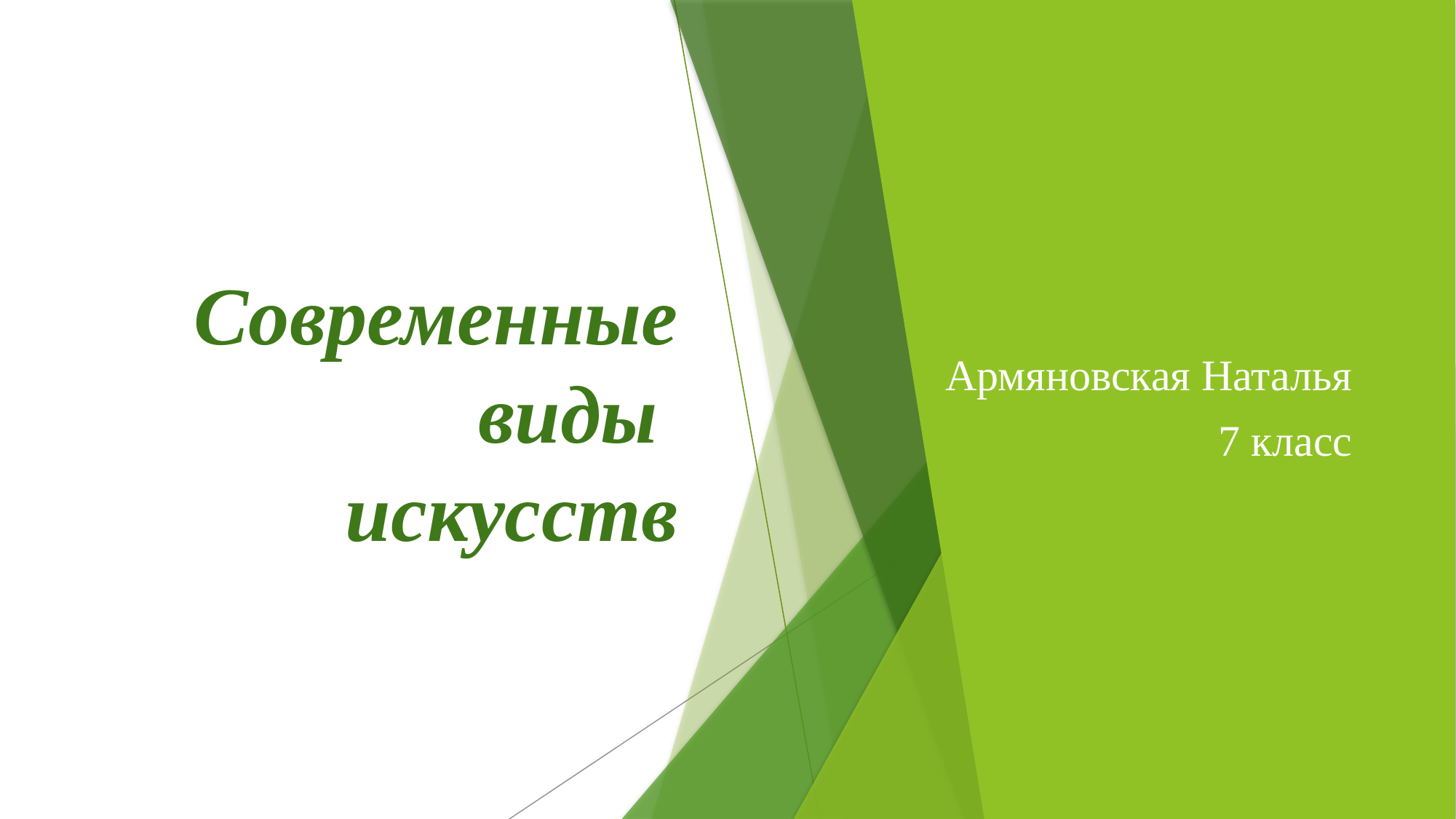

# Современные виды искусств

Армяновская Наталья
7 класс